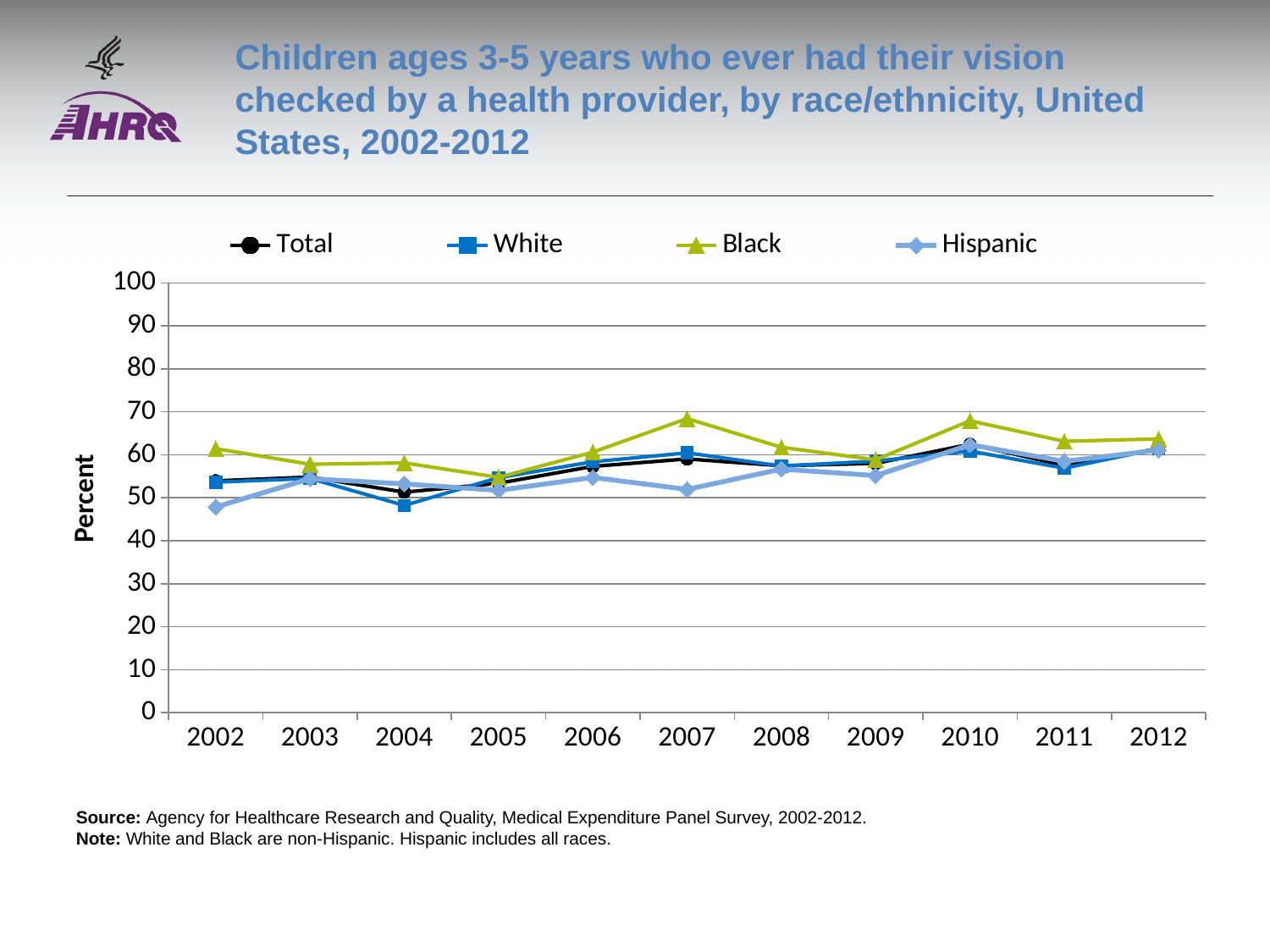

# Children ages 3-5 years who ever had their vision checked by a health provider, by race/ethnicity, United States, 2002-2012

### Chart

| Category | Total | White | Black | Hispanic |
|---|---|---|---|---|
| 2002 | 53.9467 | 53.64 | 61.43 | 47.85 |
| 2003 | 54.8303 | 54.49 | 57.8 | 54.44 |
| 2004 | 51.3102 | 48.21 | 58.12 | 53.23 |
| 2005 | 53.3679 | 54.67 | 54.76 | 51.73 |
| 2006 | 57.3153 | 58.39 | 60.63 | 54.73 |
| 2007 | 59.0416 | 60.45 | 68.43 | 51.95 |
| 2008 | 57.4597 | 57.38 | 61.75 | 56.67 |
| 2009 | 58.0132 | 58.54 | 58.85 | 55.16 |
| 2010 | 62.4542 | 60.87 | 67.92 | 62.35 |
| 2011 | 57.5424 | 56.89 | 63.14 | 58.48 |
| 2012 | 61.4307 | 61.46 | 63.7 | 61.08 |
Source: Agency for Healthcare Research and Quality, Medical Expenditure Panel Survey, 2002-2012.
Note: White and Black are non-Hispanic. Hispanic includes all races.